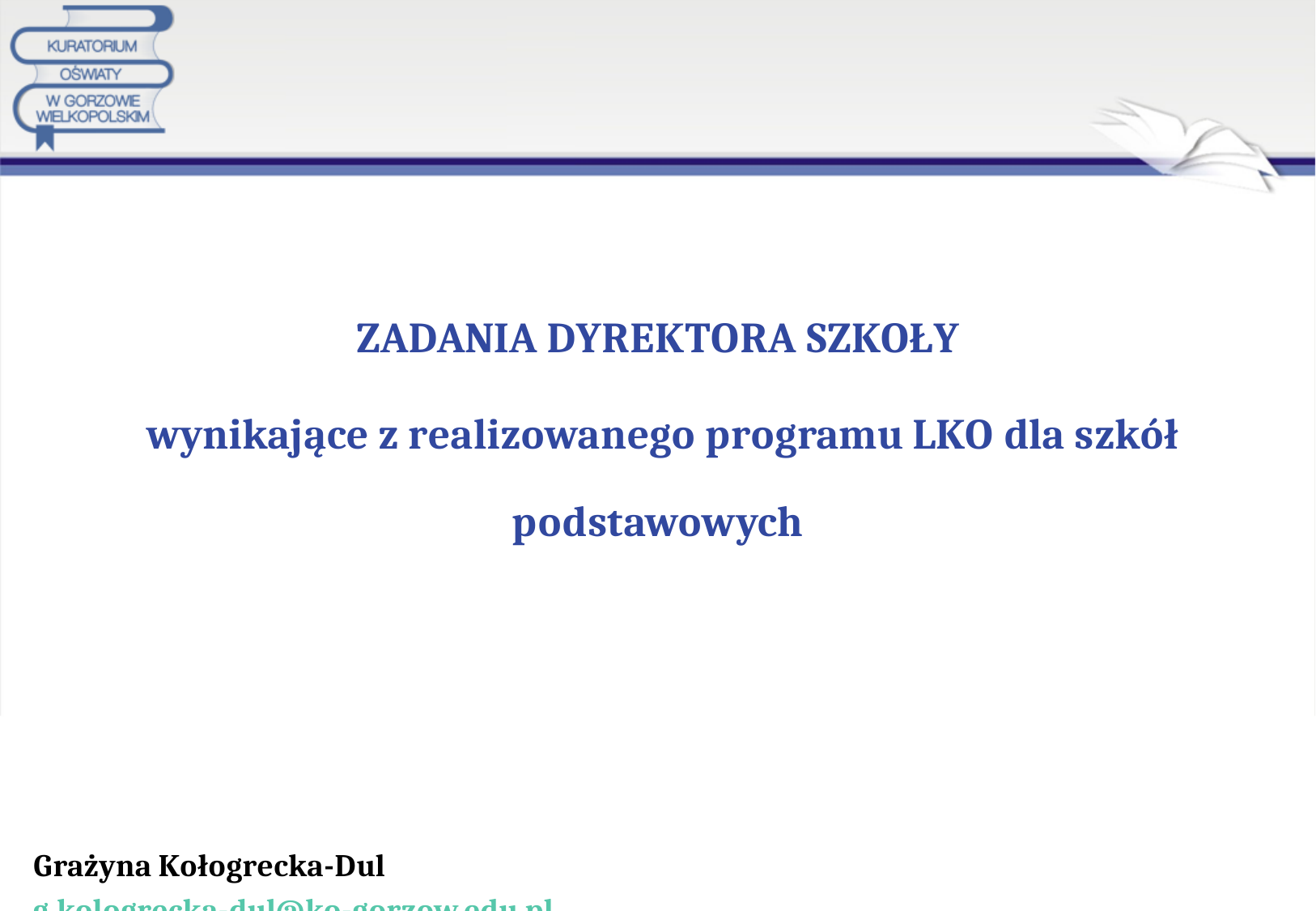

#

ZADANIA DYREKTORA SZKOŁY
 wynikające z realizowanego programu LKO dla szkół podstawowych

Grażyna Kołogrecka-Dul
g.kologrecka-dul@ko-gorzow.edu.pl